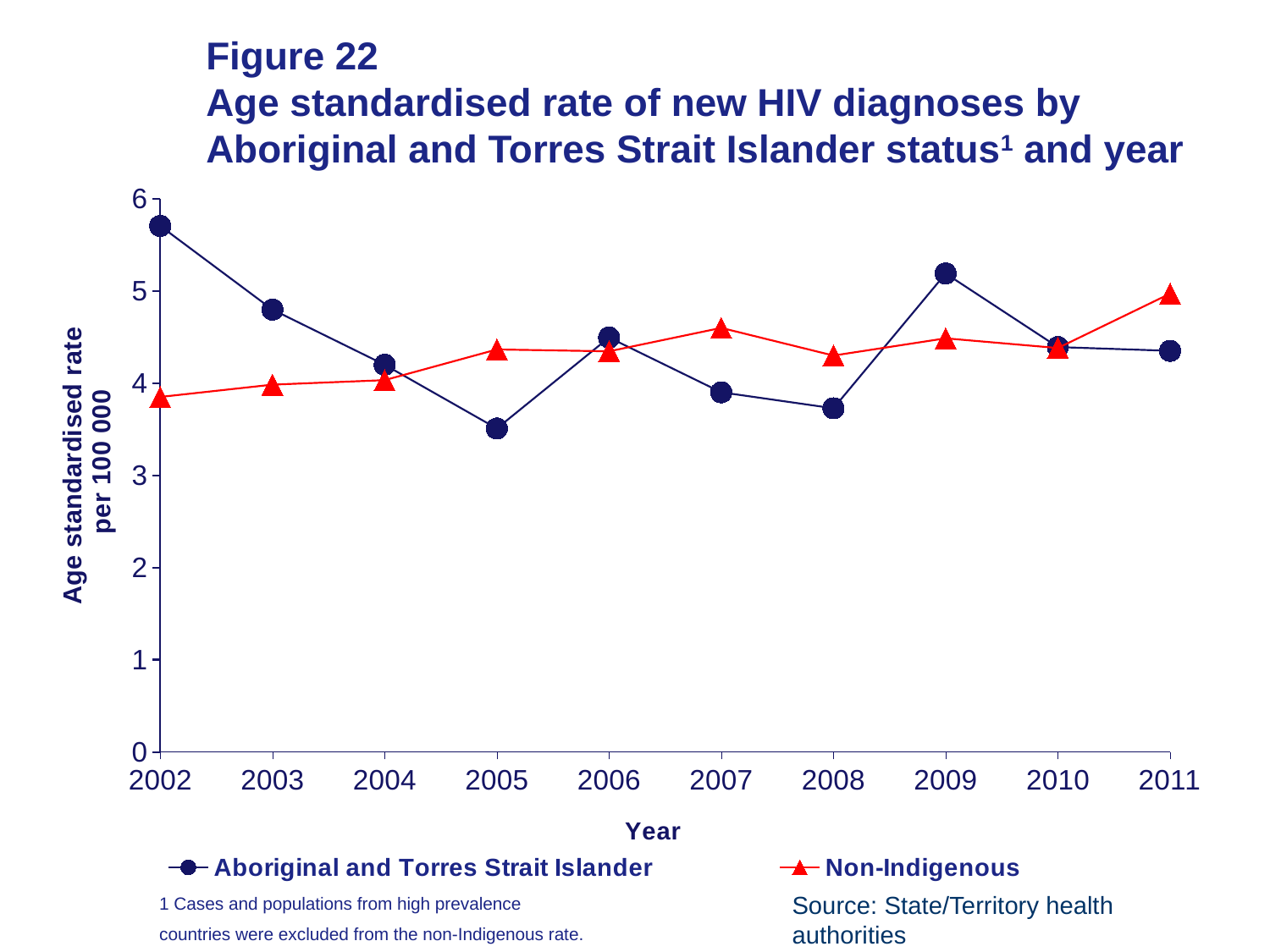

# Figure 22 Age standardised rate of new HIV diagnoses by Aboriginal and Torres Strait Islander status1 and year

### Chart

| Category | Aboriginal and Torres Strait Islander | Non-Indigenous |
|---|---|---|
| 2002 | 5.7051637000000115 | 3.8504888999999967 |
| 2003 | 4.797640700000001 | 3.983471699999999 |
| 2004 | 4.1993905 | 4.0325933 |
| 2005 | 3.5083303000000012 | 4.364955099999975 |
| 2006 | 4.494511599999984 | 4.345168300000001 |
| 2007 | 3.9008235 | 4.599103500000002 |
| 2008 | 3.7273858000000057 | 4.298911999999988 |
| 2009 | 5.1891897 | 4.486213100000015 |
| 2010 | 4.3913465 | 4.3807039 |
| 2011 | 4.350416499999988 | 4.970467700000014 |
Source: State/Territory health authorities
1 Cases and populations from high prevalence
countries were excluded from the non-Indigenous rate.